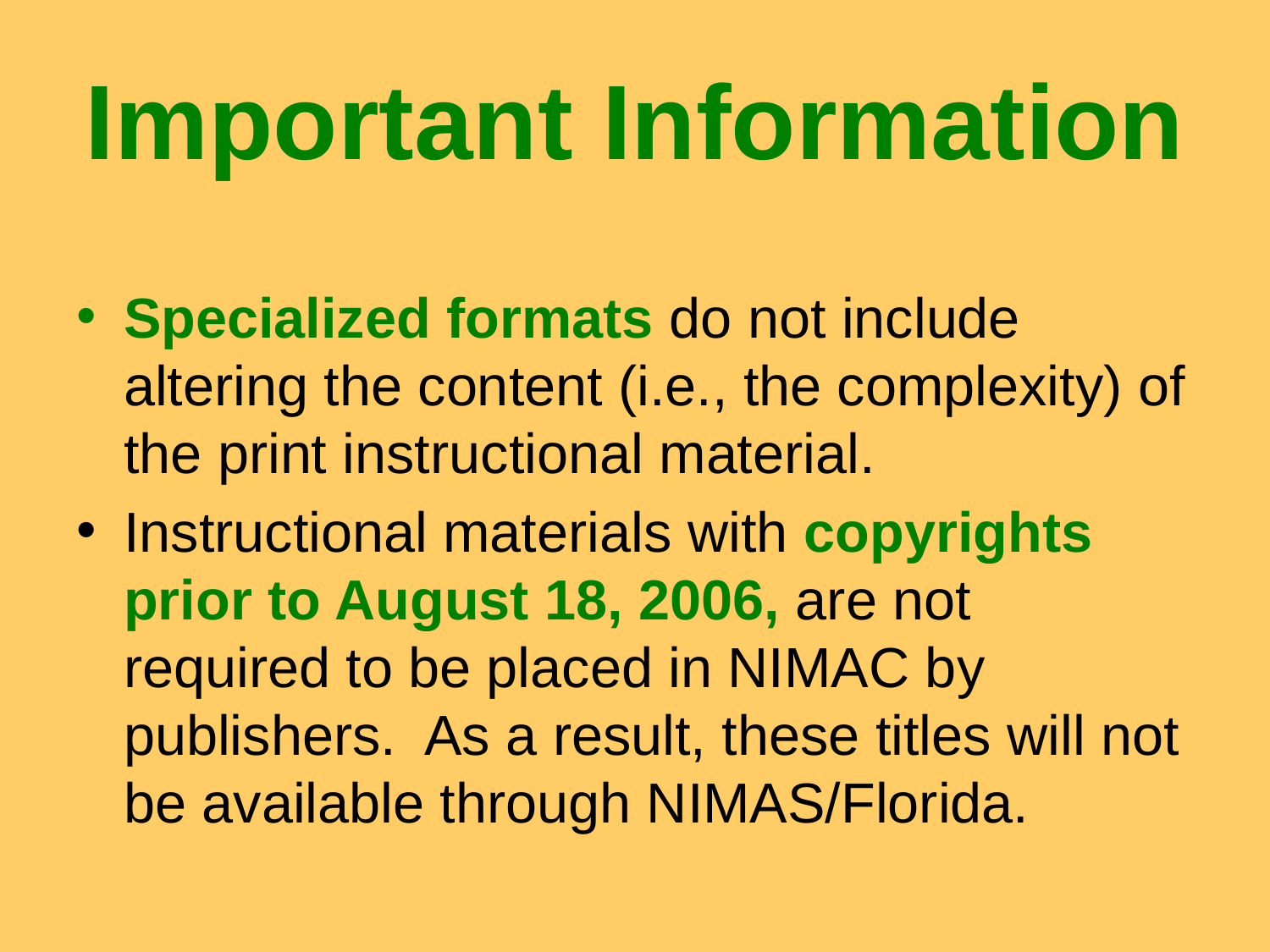

# Important Information
Specialized formats do not include altering the content (i.e., the complexity) of the print instructional material.
Instructional materials with copyrights prior to August 18, 2006, are not required to be placed in NIMAC by publishers.  As a result, these titles will not be available through NIMAS/Florida.